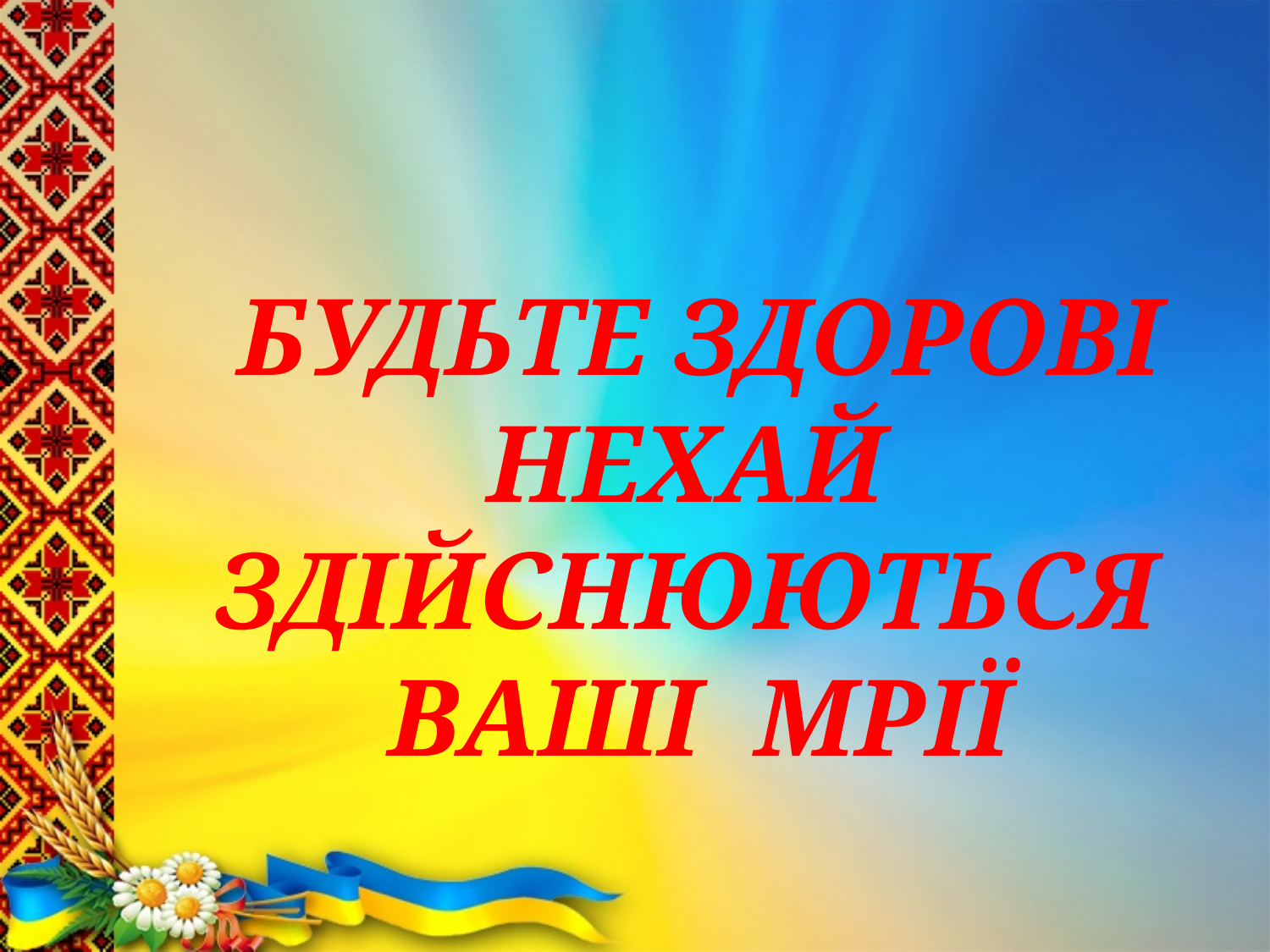

# БУДЬТЕ ЗДОРОВІ НЕХАЙ  ЗДІЙСНЮЮТЬСЯ  ВАШІ  МРІЇ